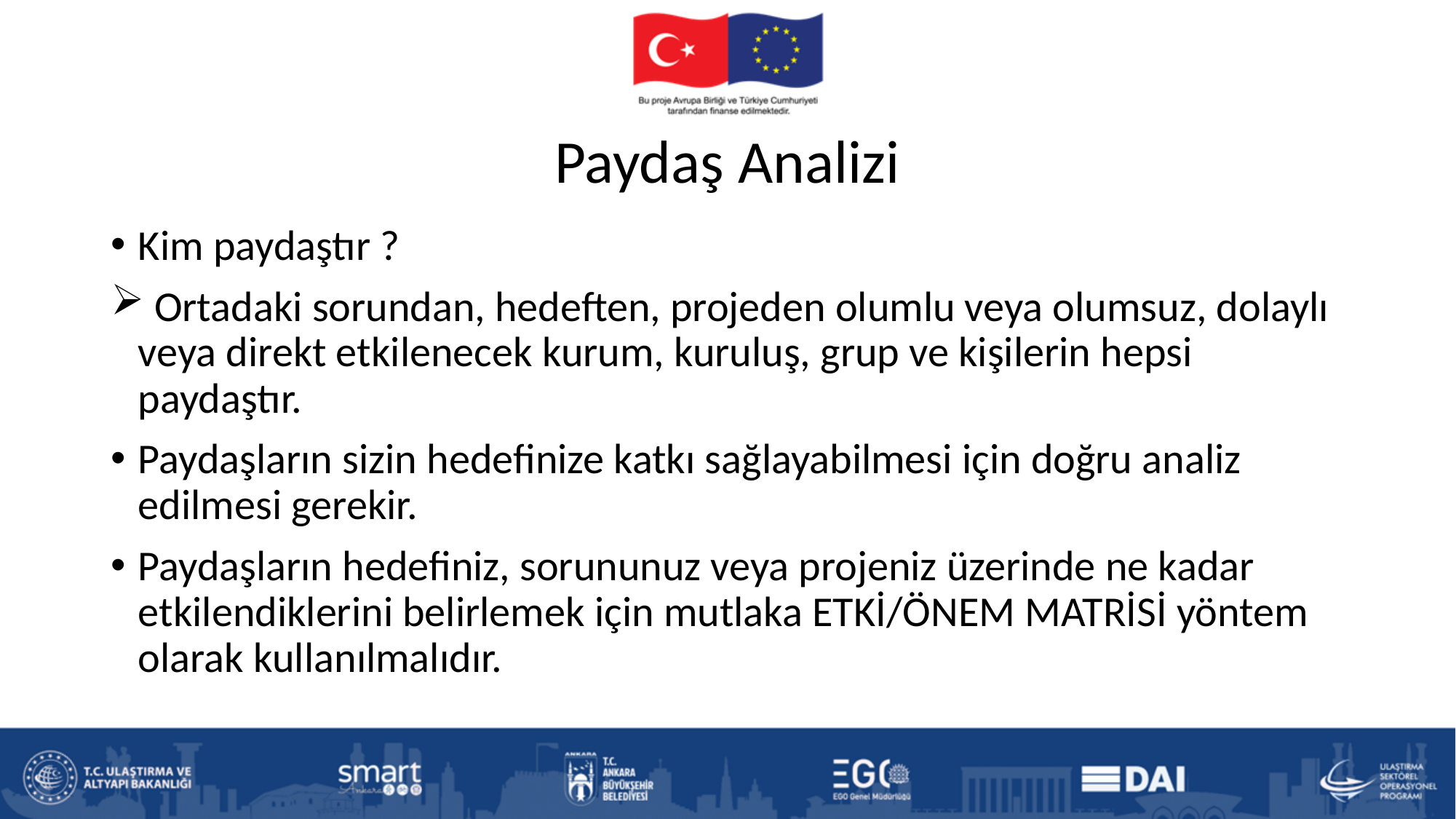

# Paydaş Analizi
Kim paydaştır ?
 Ortadaki sorundan, hedeften, projeden olumlu veya olumsuz, dolaylı veya direkt etkilenecek kurum, kuruluş, grup ve kişilerin hepsi paydaştır.
Paydaşların sizin hedefinize katkı sağlayabilmesi için doğru analiz edilmesi gerekir.
Paydaşların hedefiniz, sorununuz veya projeniz üzerinde ne kadar etkilendiklerini belirlemek için mutlaka ETKİ/ÖNEM MATRİSİ yöntem olarak kullanılmalıdır.